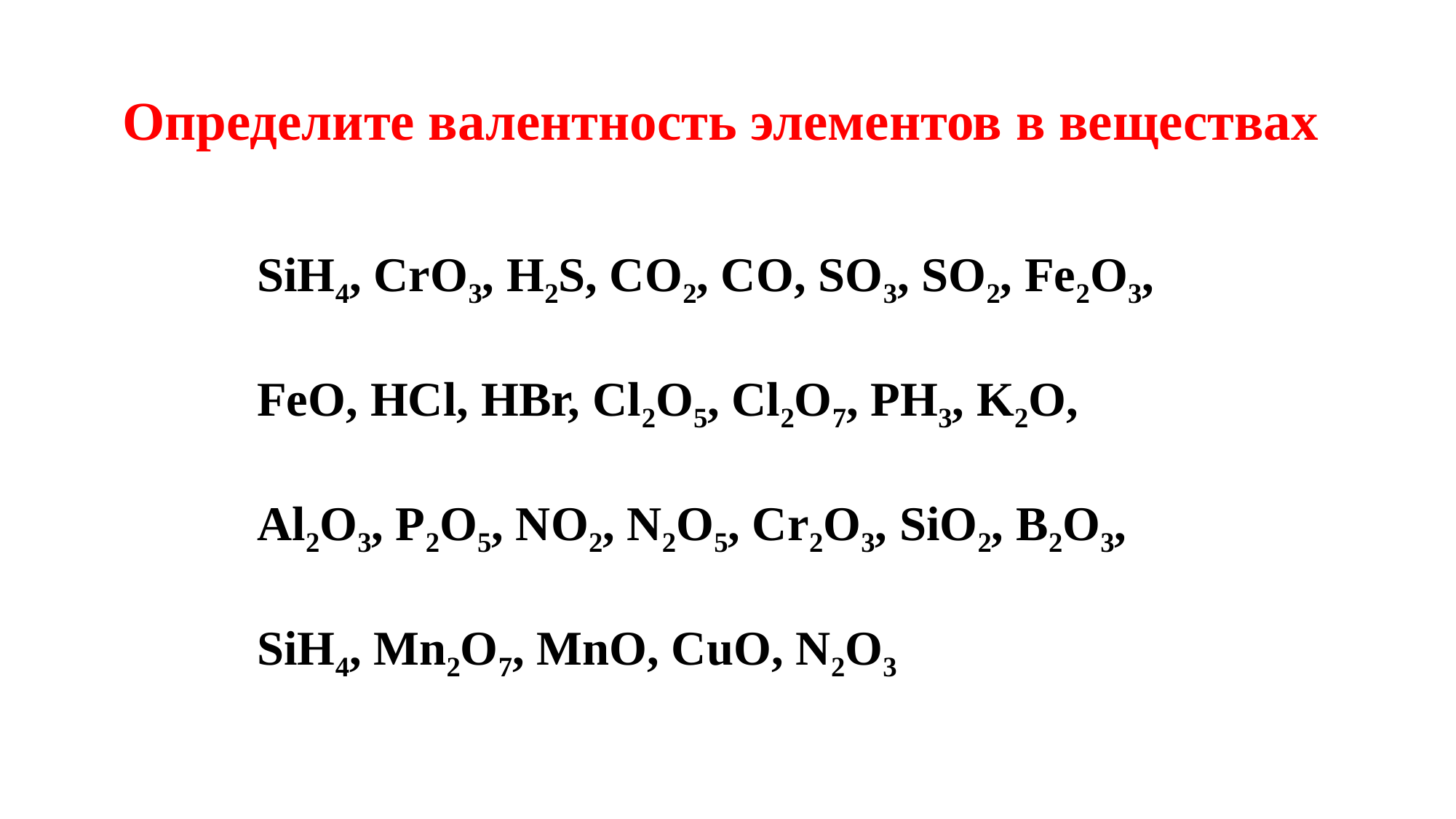

# Определите валентность элементов в веществах
SiH4, CrO3, H2S, CO2, CO, SO3, SO2, Fe2O3,

FeO, HCl, HBr, Cl2O5, Cl2O7, РН3, K2O,

Al2O3, P2O5, NO2, N2O5, Cr2O3, SiO2, B2O3,

SiH4, Mn2O7, MnO, CuO, N2O3